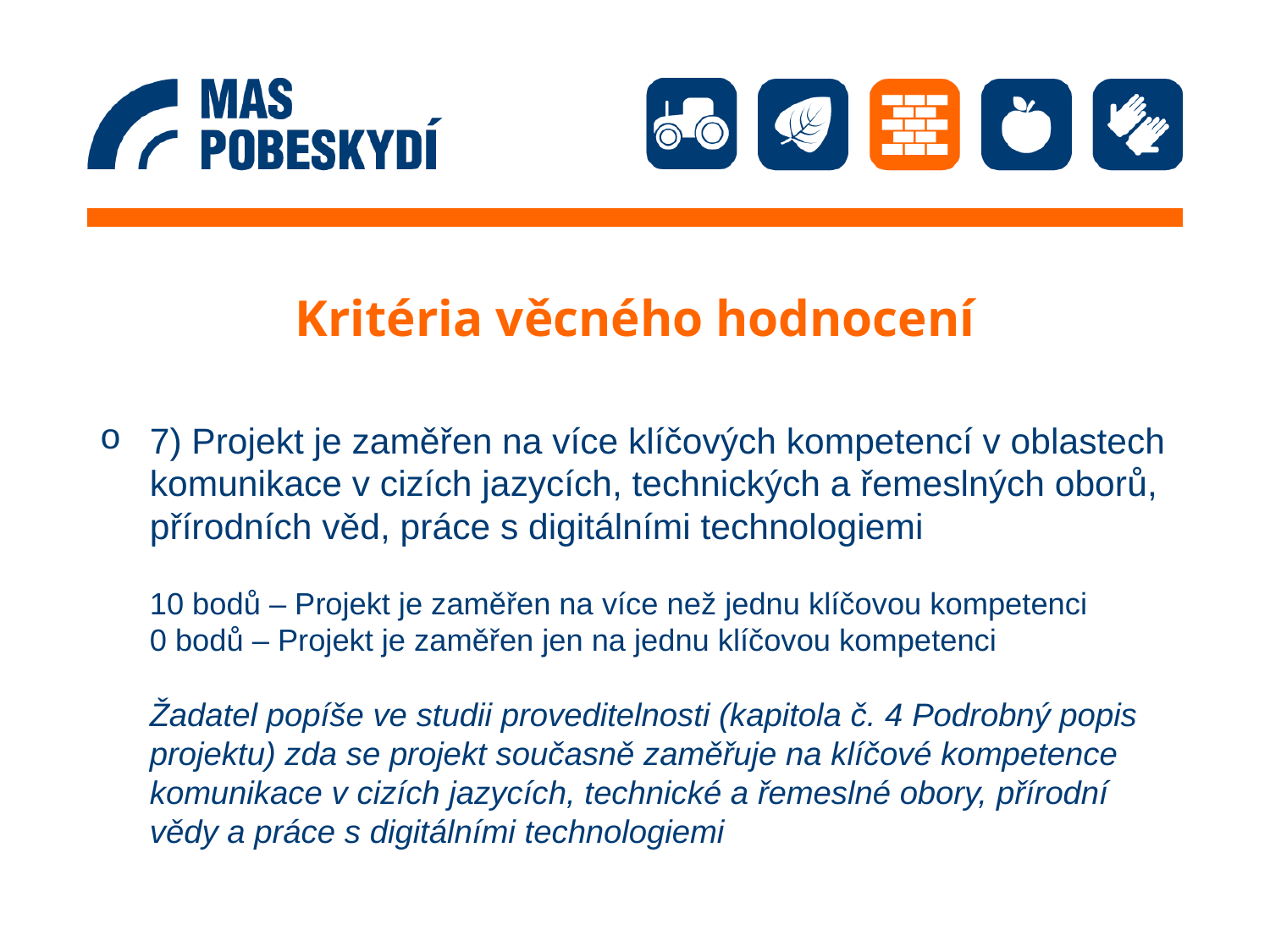

# Kritéria věcného hodnocení
7) Projekt je zaměřen na více klíčových kompetencí v oblastech komunikace v cizích jazycích, technických a řemeslných oborů, přírodních věd, práce s digitálními technologiemi

	10 bodů – Projekt je zaměřen na více než jednu klíčovou kompetenci
	0 bodů – Projekt je zaměřen jen na jednu klíčovou kompetenci

	Žadatel popíše ve studii proveditelnosti (kapitola č. 4 Podrobný popis projektu) zda se projekt současně zaměřuje na klíčové kompetence komunikace v cizích jazycích, technické a řemeslné obory, přírodní vědy a práce s digitálními technologiemi